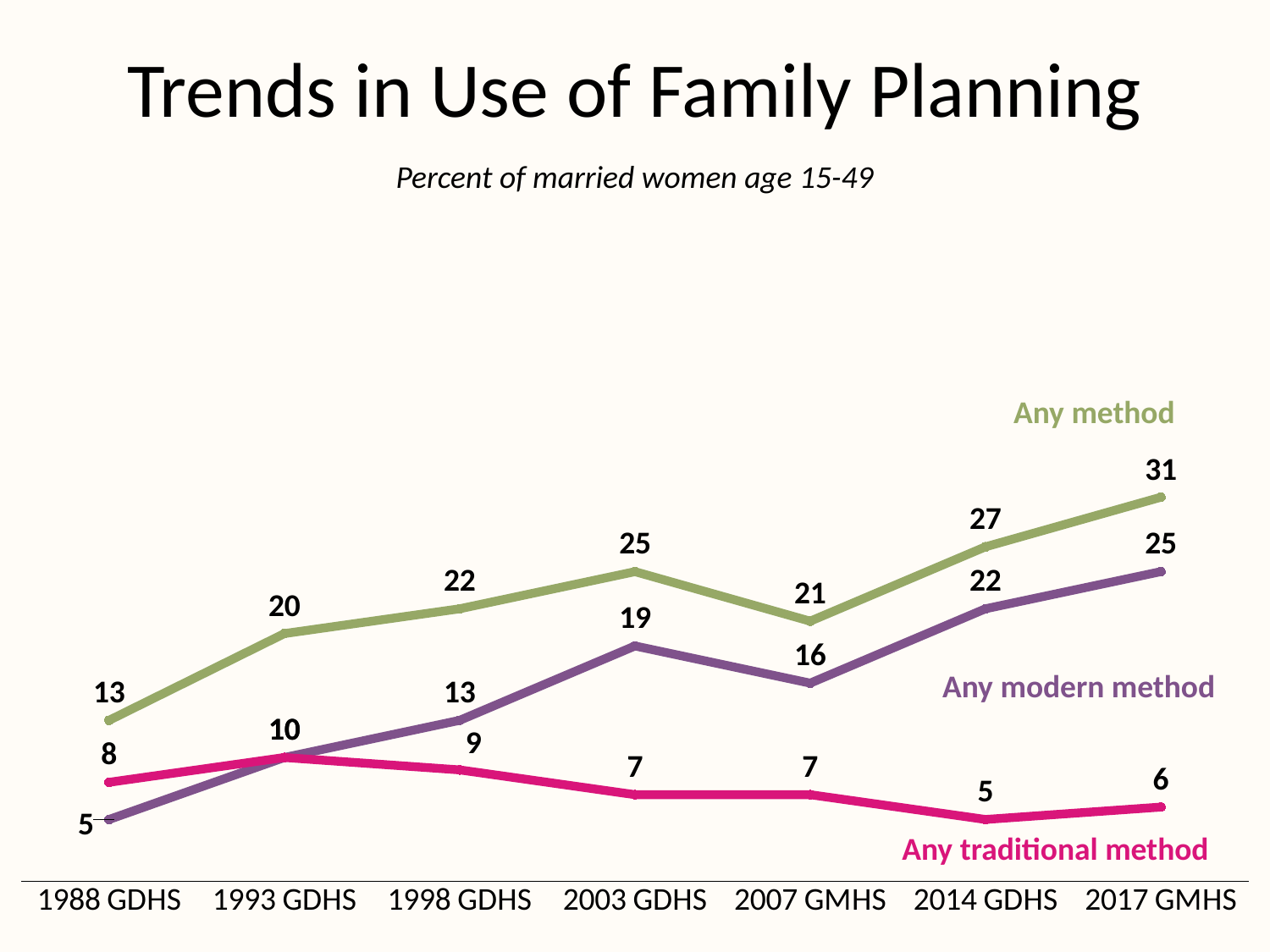

# Trends in Use of Family Planning
Percent of married women age 15-49

### Chart

| Category | Any method | Any modern method | Any traditional method |
|---|---|---|---|
| 1988 GDHS | 13.0 | 5.0 | 8.0 |
| 1993 GDHS | 20.0 | 10.0 | 10.0 |
| 1998 GDHS | 22.0 | 13.0 | 9.0 |
| 2003 GDHS | 25.0 | 19.0 | 7.0 |
| 2007 GMHS | 21.0 | 16.0 | 7.0 |
| 2014 GDHS | 27.0 | 22.0 | 5.0 |
| 2017 GMHS | 31.0 | 25.0 | 6.0 |
Any method
Any modern method
Any traditional method